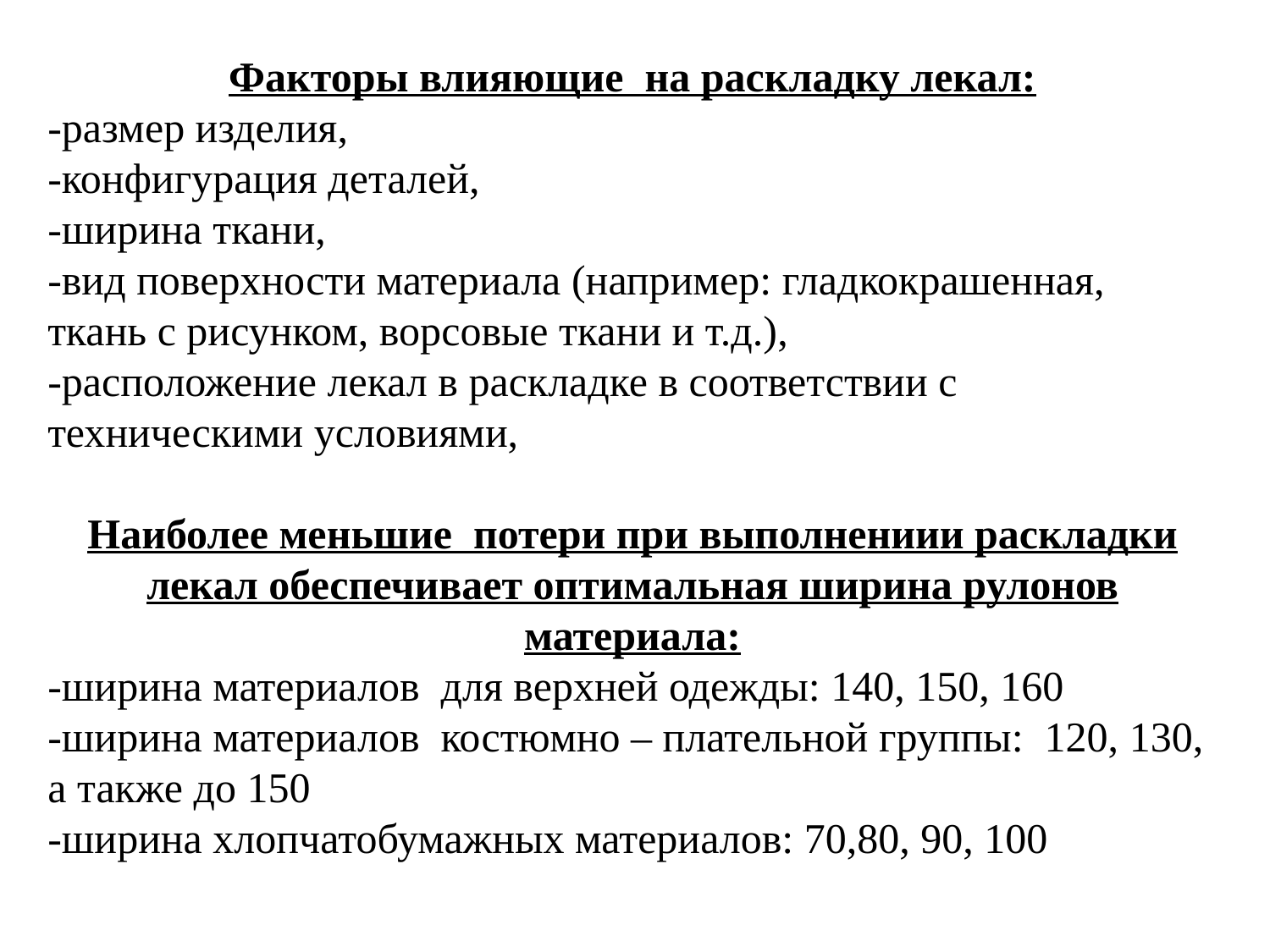

Факторы влияющие  на раскладку лекал:
-размер изделия,
-конфигурация деталей,
-ширина ткани,
-вид поверхности материала (например: гладкокрашенная,  ткань с рисунком, ворсовые ткани и т.д.),
-расположение лекал в раскладке в соответствии с техническими условиями,

Наиболее меньшие  потери при выполнениии раскладки лекал обеспечивает оптимальная ширина рулонов материала:
-ширина материалов  для верхней одежды: 140, 150, 160
-ширина материалов  костюмно – плательной группы:  120, 130, а также до 150
-ширина хлопчатобумажных материалов: 70,80, 90, 100